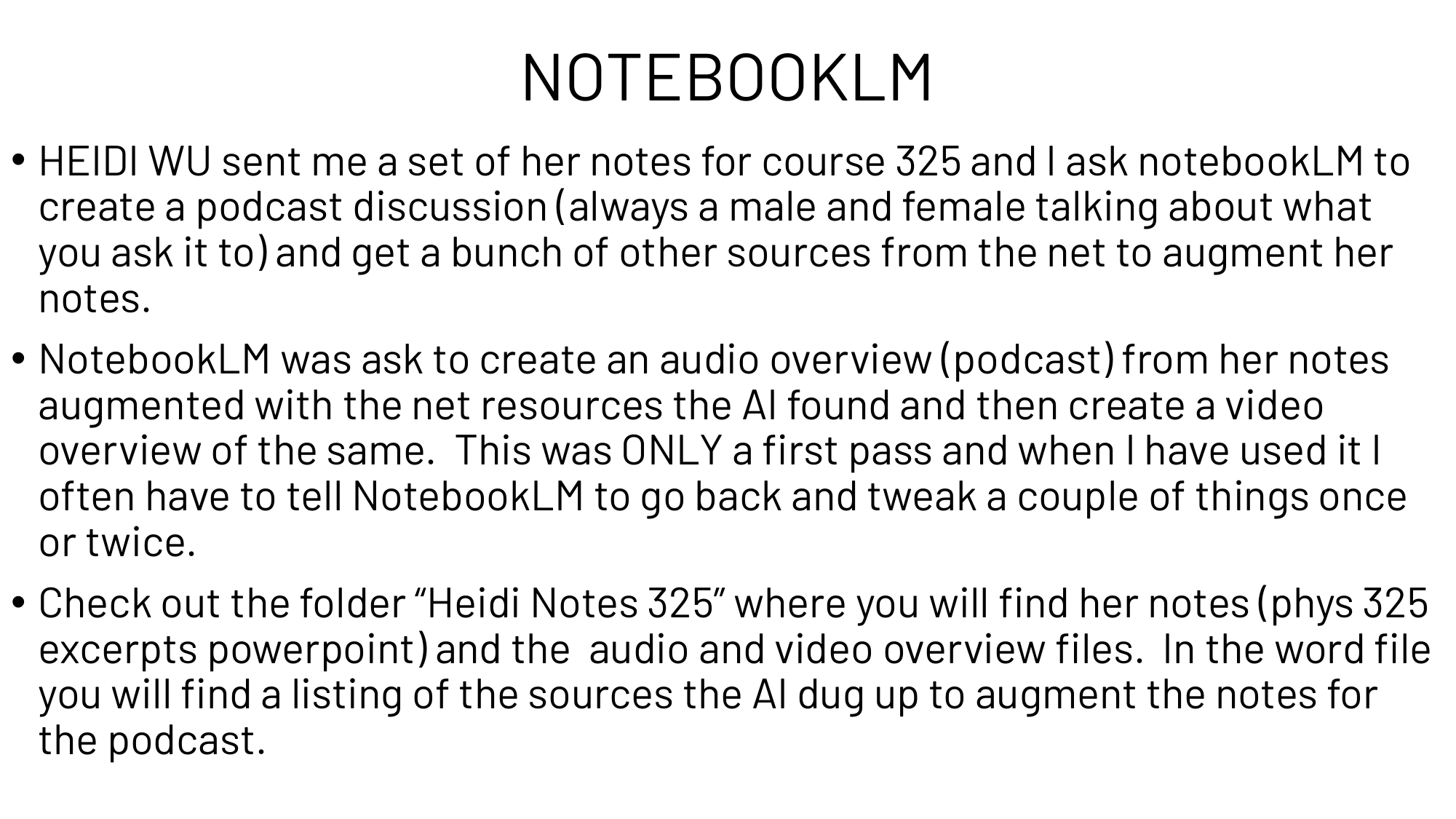

# NOTEBOOKLM
HEIDI WU sent me a set of her notes for course 325 and I ask notebookLM to create a podcast discussion (always a male and female talking about what you ask it to) and get a bunch of other sources from the net to augment her notes.
NotebookLM was ask to create an audio overview (podcast) from her notes augmented with the net resources the AI found and then create a video overview of the same.  This was ONLY a first pass and when I have used it I often have to tell NotebookLM to go back and tweak a couple of things once or twice.
Check out the folder “Heidi Notes 325” where you will find her notes (phys 325 excerpts powerpoint) and the  audio and video overview files.  In the word file  you will find a listing of the sources the AI dug up to augment the notes for the podcast.